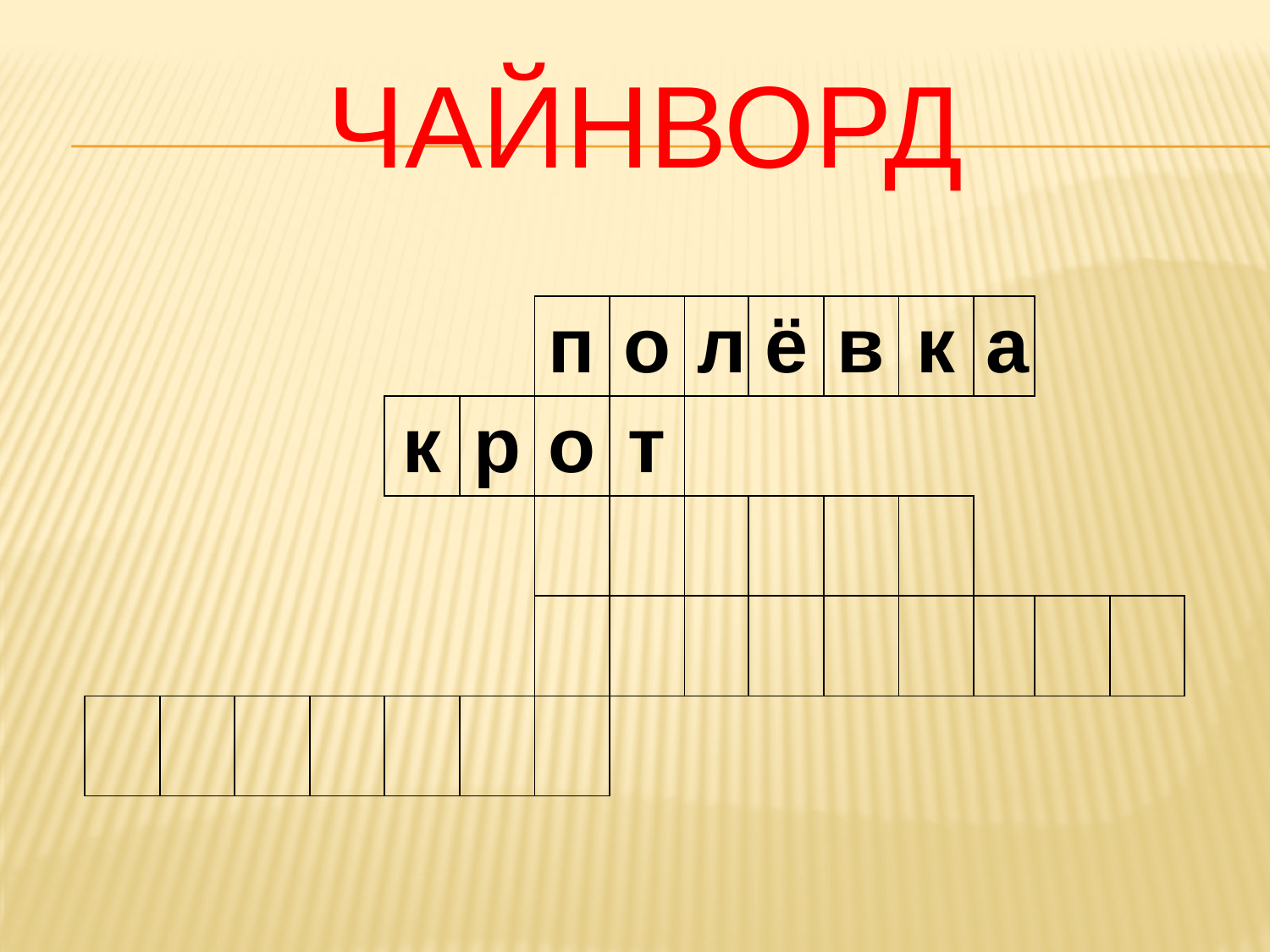

# Чайнворд
|  |  |  |  |  |  | п | о | л | ё | в | к | а |  |  |
| --- | --- | --- | --- | --- | --- | --- | --- | --- | --- | --- | --- | --- | --- | --- |
|  |  |  |  | к | р | о | т |  |  |  |  |  |  |  |
|  |  |  |  |  |  |  |  |  |  |  |  |  |  |  |
|  |  |  |  |  |  |  |  |  |  |  |  |  |  |  |
|  |  |  |  |  |  |  |  |  |  |  |  |  |  |  |